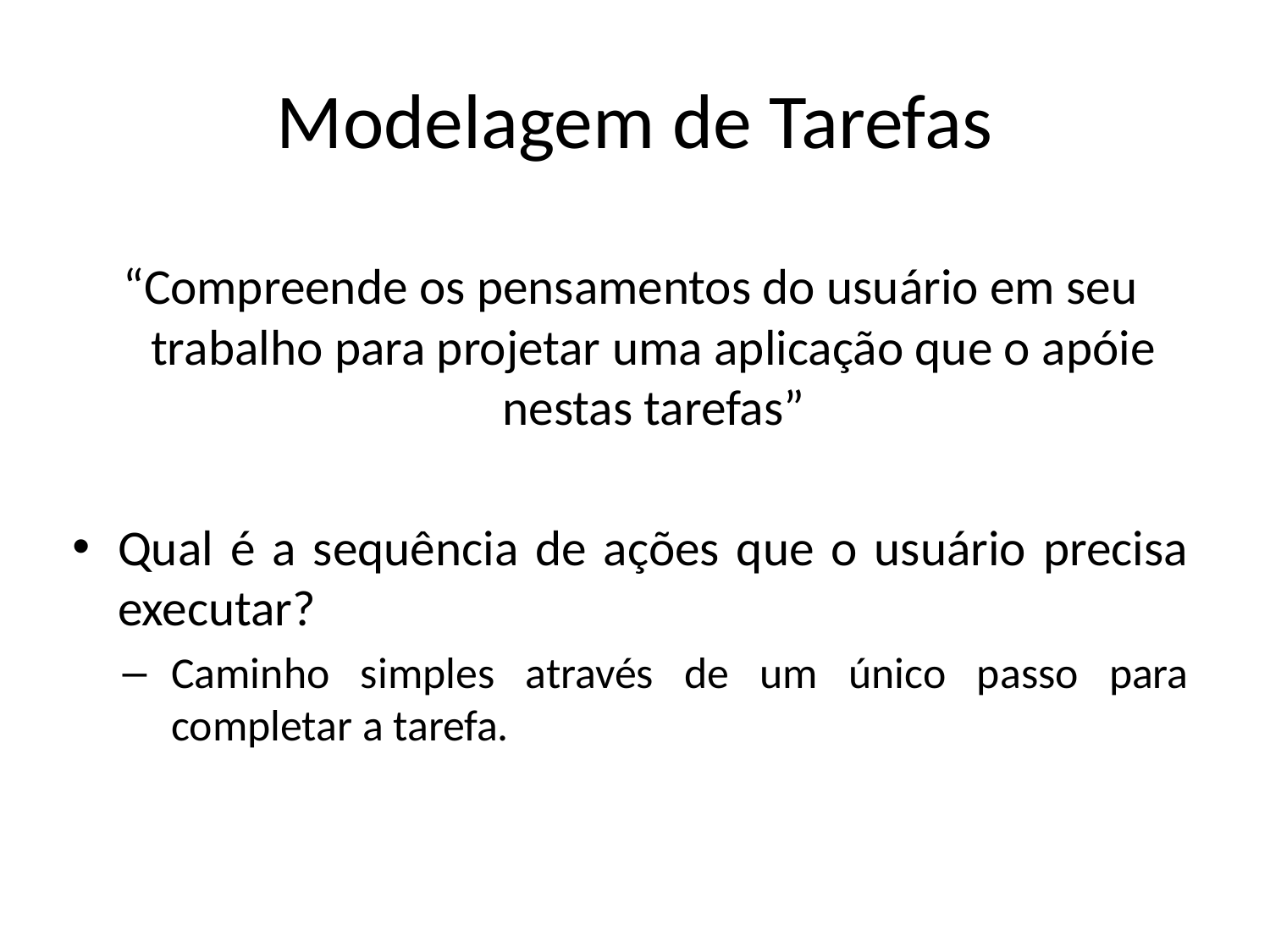

# Modelagem de Tarefas
“Compreende os pensamentos do usuário em seu trabalho para projetar uma aplicação que o apóie nestas tarefas”

Qual é a sequência de ações que o usuário precisa executar?
Caminho simples através de um único passo para completar a tarefa.